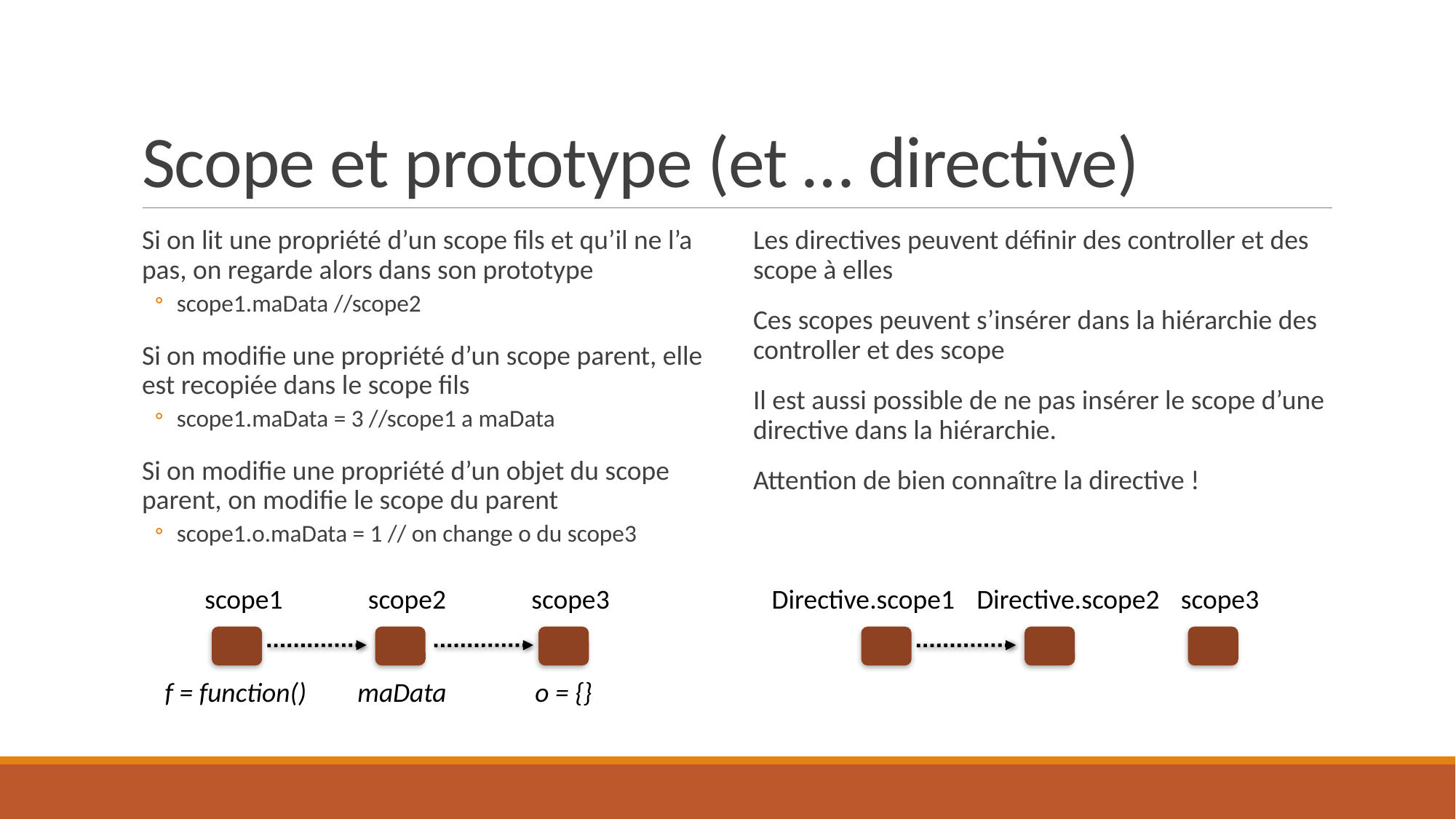

# Scope et prototype (et … directive)
Si on lit une propriété d’un scope fils et qu’il ne l’a pas, on regarde alors dans son prototype
scope1.maData //scope2
Si on modifie une propriété d’un scope parent, elle est recopiée dans le scope fils
scope1.maData = 3 //scope1 a maData
Si on modifie une propriété d’un objet du scope parent, on modifie le scope du parent
scope1.o.maData = 1 // on change o du scope3
Les directives peuvent définir des controller et des scope à elles
Ces scopes peuvent s’insérer dans la hiérarchie des controller et des scope
Il est aussi possible de ne pas insérer le scope d’une directive dans la hiérarchie.
Attention de bien connaître la directive !
scope1
scope2
scope3
Directive.scope1
Directive.scope2
scope3

f = function()
maData
o = {}